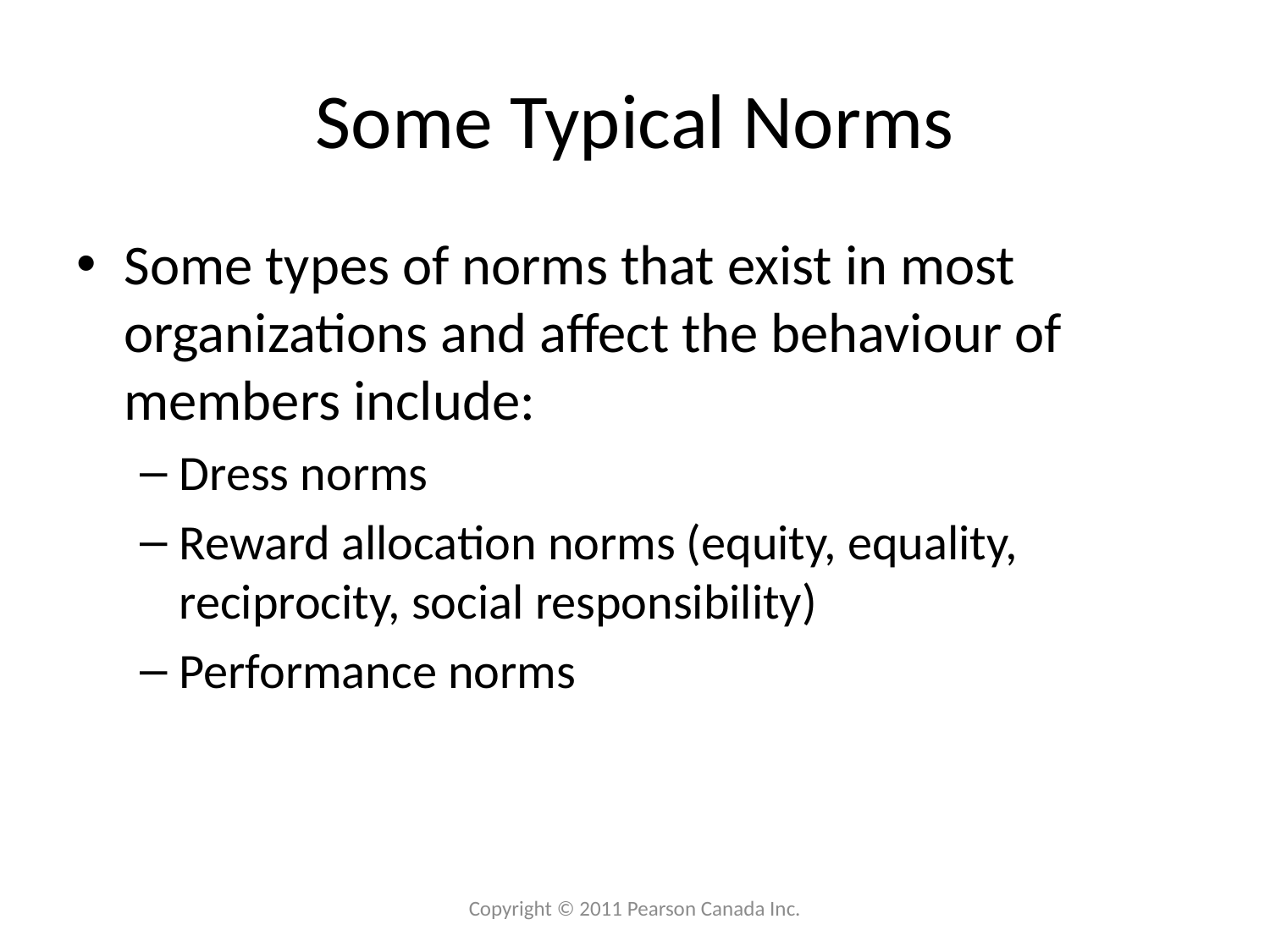

# Some Typical Norms
Some types of norms that exist in most organizations and affect the behaviour of members include:
Dress norms
Reward allocation norms (equity, equality, reciprocity, social responsibility)
Performance norms
Copyright © 2011 Pearson Canada Inc.